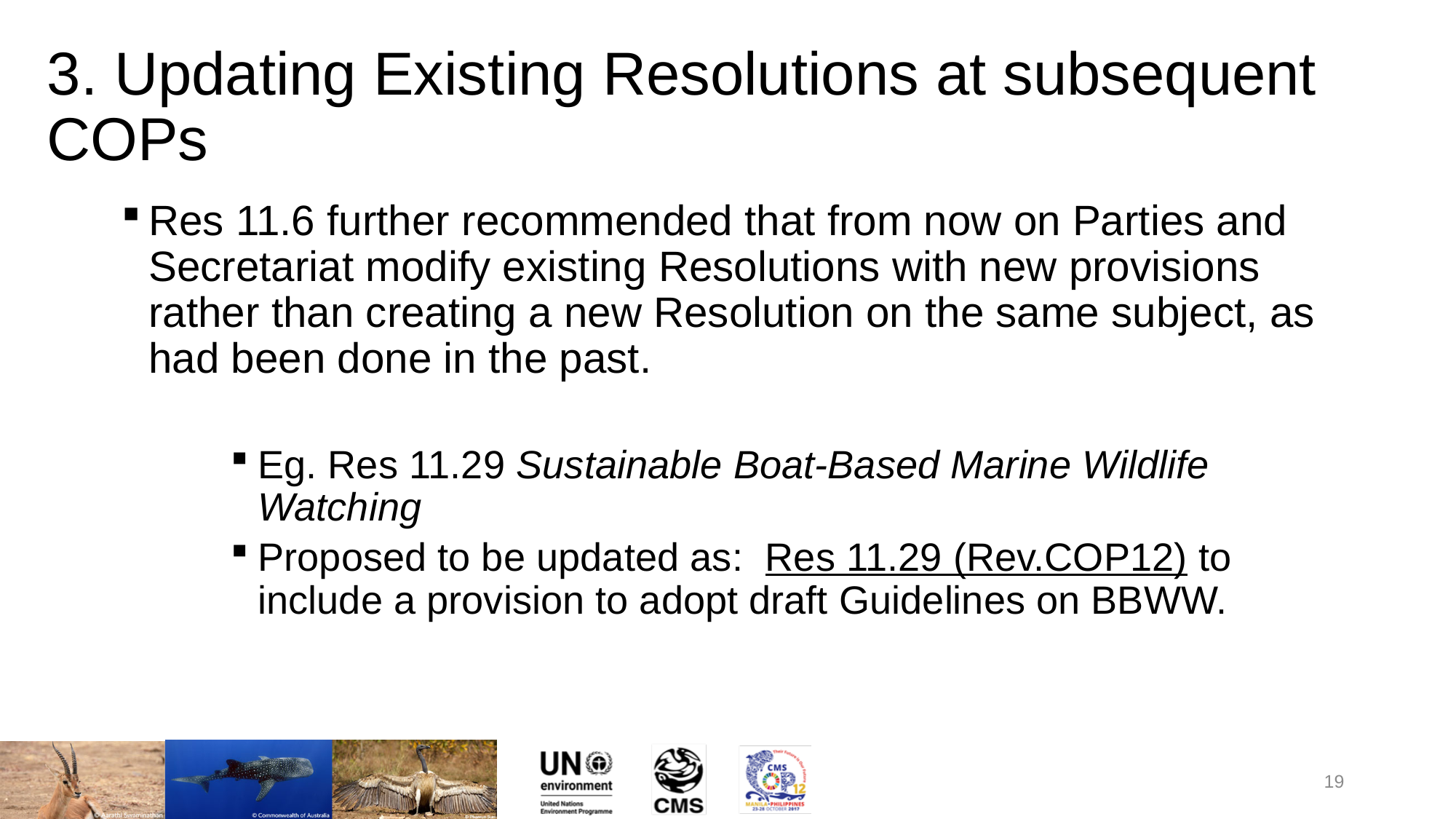

3. Updating Existing Resolutions at subsequent COPs
Res 11.6 further recommended that from now on Parties and Secretariat modify existing Resolutions with new provisions rather than creating a new Resolution on the same subject, as had been done in the past.

Eg. Res 11.29 Sustainable Boat-Based Marine Wildlife Watching
Proposed to be updated as:  Res 11.29 (Rev.COP12) to include a provision to adopt draft Guidelines on BBWW.

19